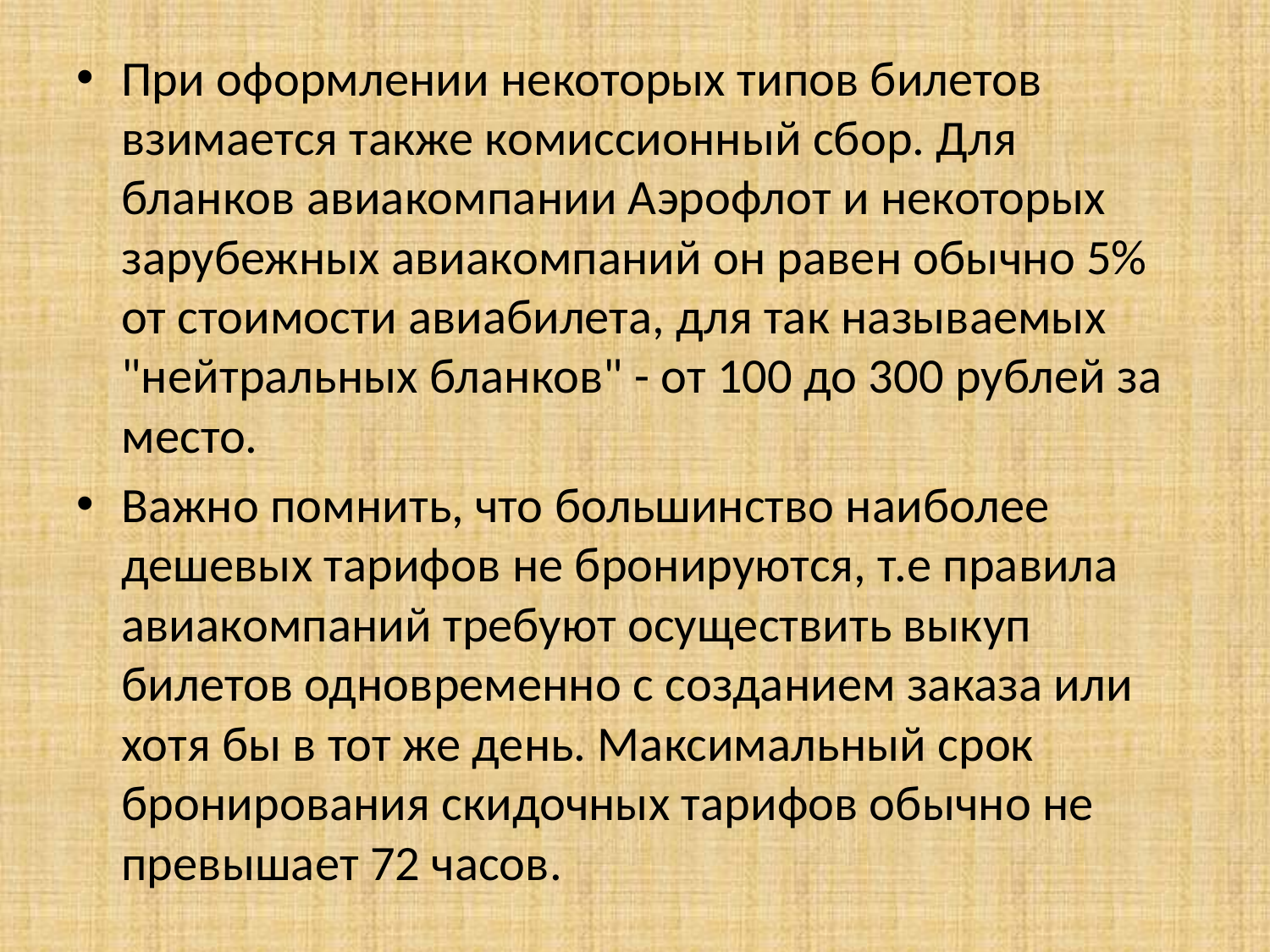

При оформлении некоторых типов билетов взимается также комиссионный сбор. Для бланков авиакомпании Аэрофлот и некоторых зарубежных авиакомпаний он равен обычно 5% от стоимости авиабилета, для так называемых "нейтральных бланков" - от 100 до 300 рублей за место.
Важно помнить, что большинство наиболее дешевых тарифов не бронируются, т.е правила авиакомпаний требуют осуществить выкуп билетов одновременно с созданием заказа или хотя бы в тот же день. Максимальный срок бронирования скидочных тарифов обычно не превышает 72 часов.